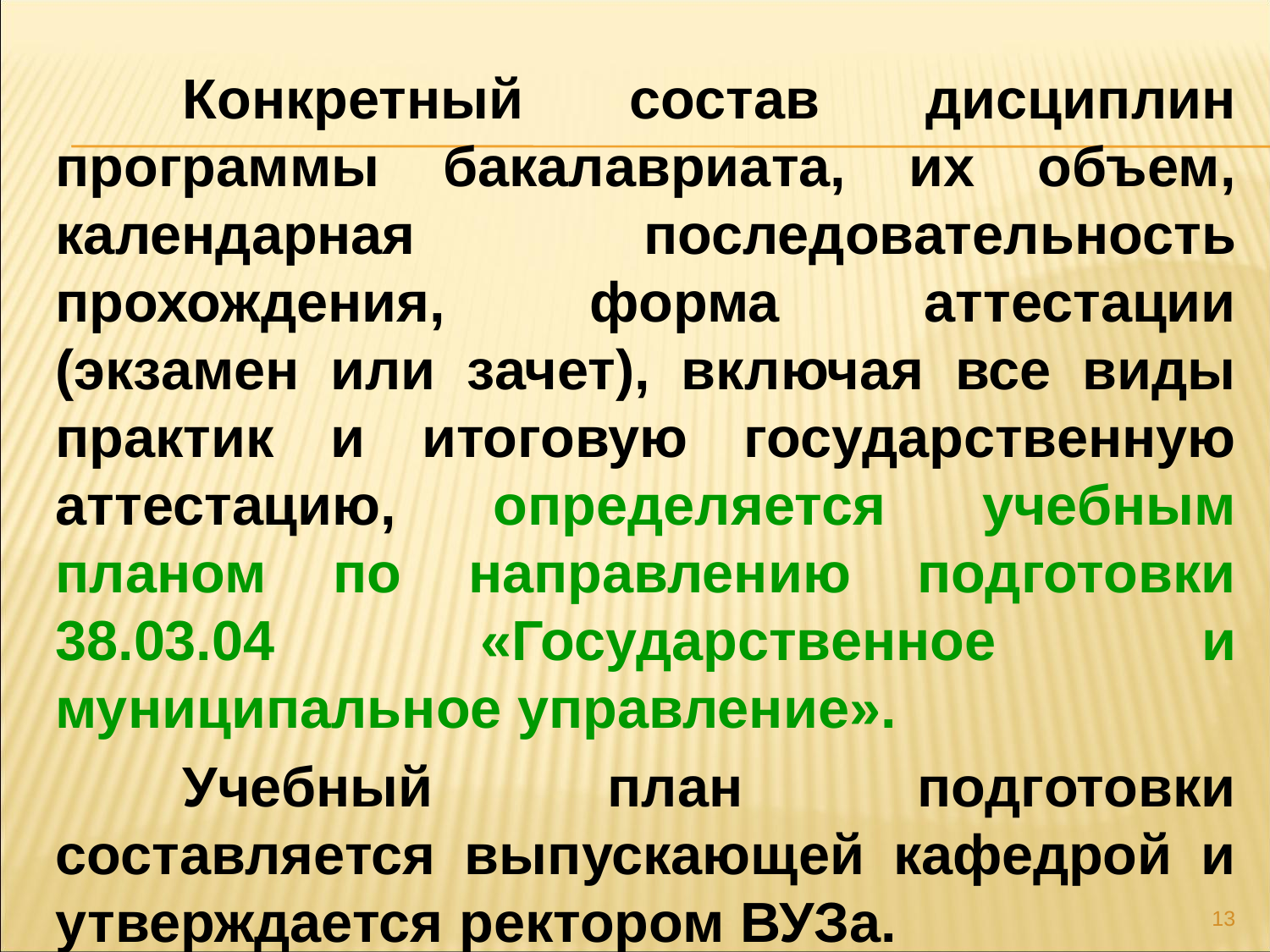

Конкретный состав дисциплин программы бакалавриата, их объем, календарная последовательность прохождения, форма аттестации (экзамен или зачет), включая все виды практик и итоговую государственную аттестацию, определяется учебным планом по направлению подготовки 38.03.04 «Государственное и муниципальное управление».
	Учебный план подготовки составляется выпускающей кафедрой и утверждается ректором ВУЗа.

13